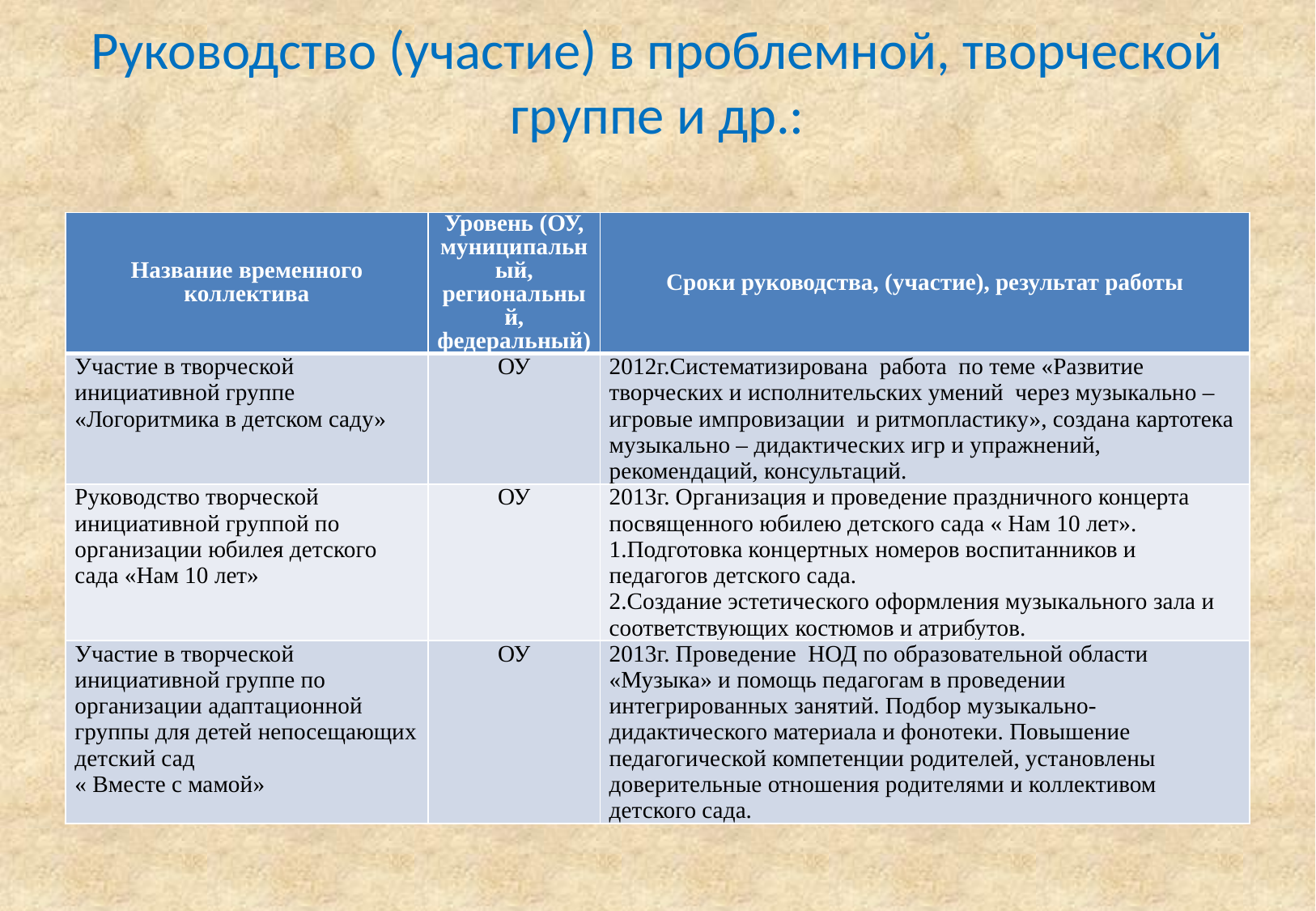

# Руководство (участие) в проблемной, творческой группе и др.:
| Название временного коллектива | Уровень (ОУ, муниципальный, региональный, федеральный) | Сроки руководства, (участие), результат работы |
| --- | --- | --- |
| Участие в творческой инициативной группе «Логоритмика в детском саду» | ОУ | 2012г.Систематизирована работа  по теме «Развитие творческих и исполнительских умений  через музыкально – игровые импровизации  и ритмопластику», создана картотека музыкально – дидактических игр и упражнений, рекомендаций, консультаций. |
| Руководство творческой инициативной группой по организации юбилея детского сада «Нам 10 лет» | ОУ | 2013г. Организация и проведение праздничного концерта посвященного юбилею детского сада « Нам 10 лет». 1.Подготовка концертных номеров воспитанников и педагогов детского сада. 2.Создание эстетического оформления музыкального зала и соответствующих костюмов и атрибутов. |
| Участие в творческой инициативной группе по организации адаптационной группы для детей непосещающих детский сад « Вместе с мамой» | ОУ | 2013г. Проведение НОД по образовательной области «Музыка» и помощь педагогам в проведении интегрированных занятий. Подбор музыкально-дидактического материала и фонотеки. Повышение педагогической компетенции родителей, установлены доверительные отношения родителями и коллективом детского сада. |